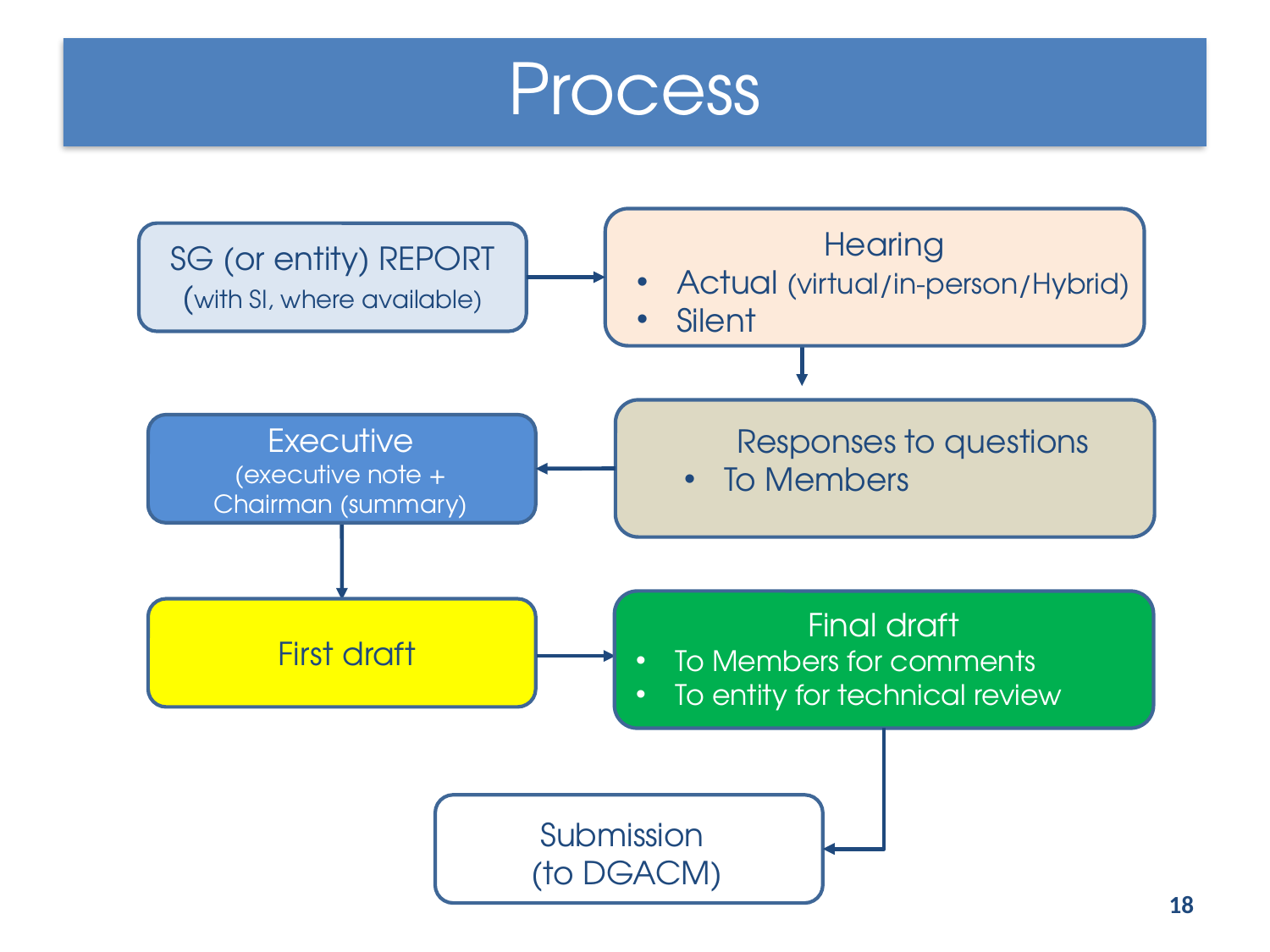

Process

Hearing
Actual (virtual/in-person/Hybrid)
Silent

SG (or entity) REPORT
(with SI, where available)

Executive
(executive note + Chairman (summary)

Responses to questions
To Members

Final draft
To Members for comments
To entity for technical review

First draft

Submission
 (to DGACM)

18